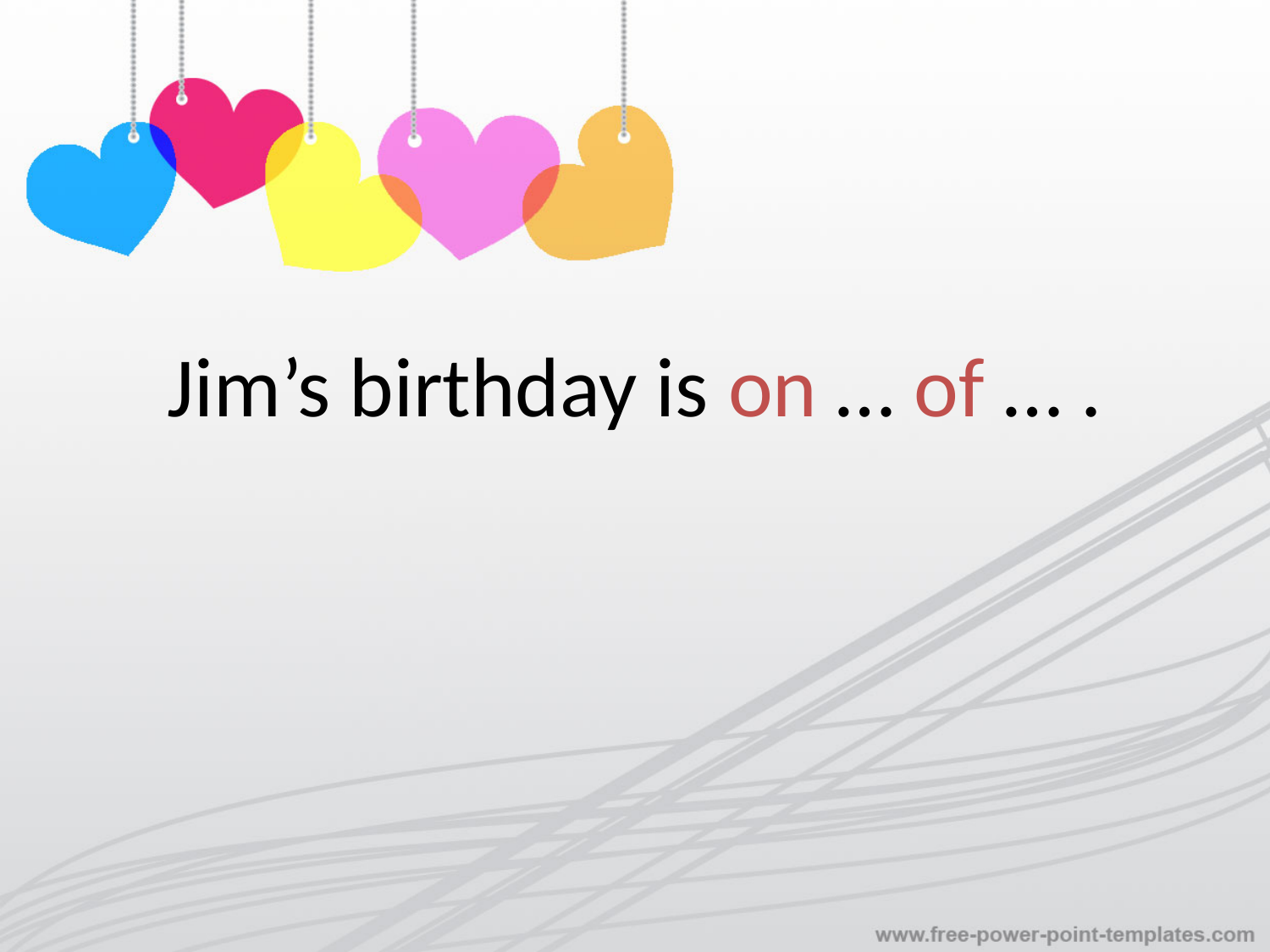

Jim’s birthday is on … of … .